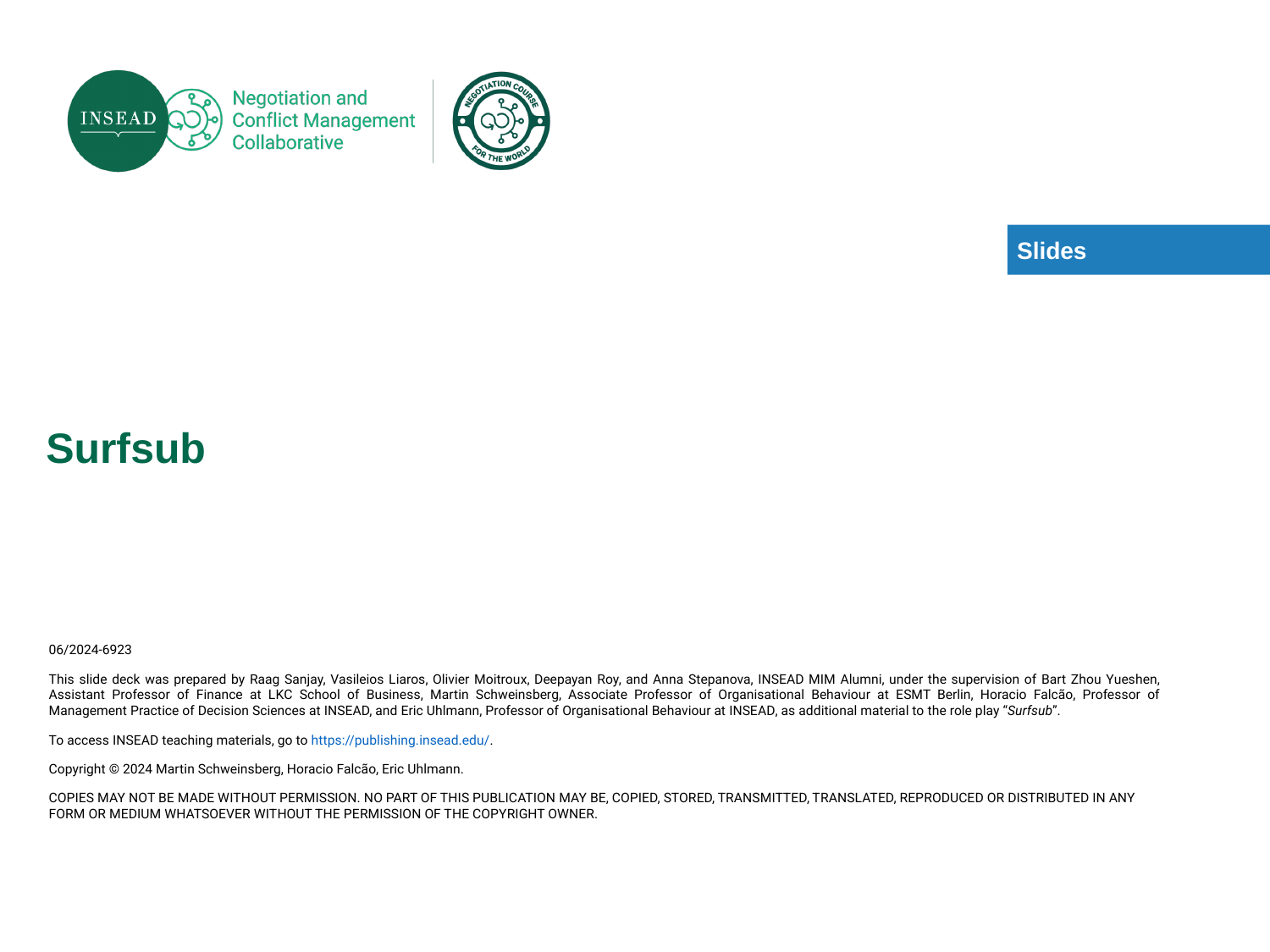

# Surfsub

06/2024-6923
This slide deck was prepared by Raag Sanjay, Vasileios Liaros, Olivier Moitroux, Deepayan Roy, and Anna Stepanova, INSEAD MIM Alumni, under the supervision of Bart Zhou Yueshen, Assistant Professor of Finance at LKC School of Business, Martin Schweinsberg, Associate Professor of Organisational Behaviour at ESMT Berlin, Horacio Falcão, Professor of Management Practice of Decision Sciences at INSEAD, and Eric Uhlmann, Professor of Organisational Behaviour at INSEAD, as additional material to the role play “Surfsub”.
To access INSEAD teaching materials, go to https://publishing.insead.edu/.
Copyright © 2024 Martin Schweinsberg, Horacio Falcão, Eric Uhlmann.
COPIES MAY NOT BE MADE WITHOUT PERMISSION. NO PART OF THIS PUBLICATION MAY BE, COPIED, STORED, TRANSMITTED, TRANSLATED, REPRODUCED OR DISTRIBUTED IN ANY FORM OR MEDIUM WHATSOEVER WITHOUT THE PERMISSION OF THE COPYRIGHT OWNER.